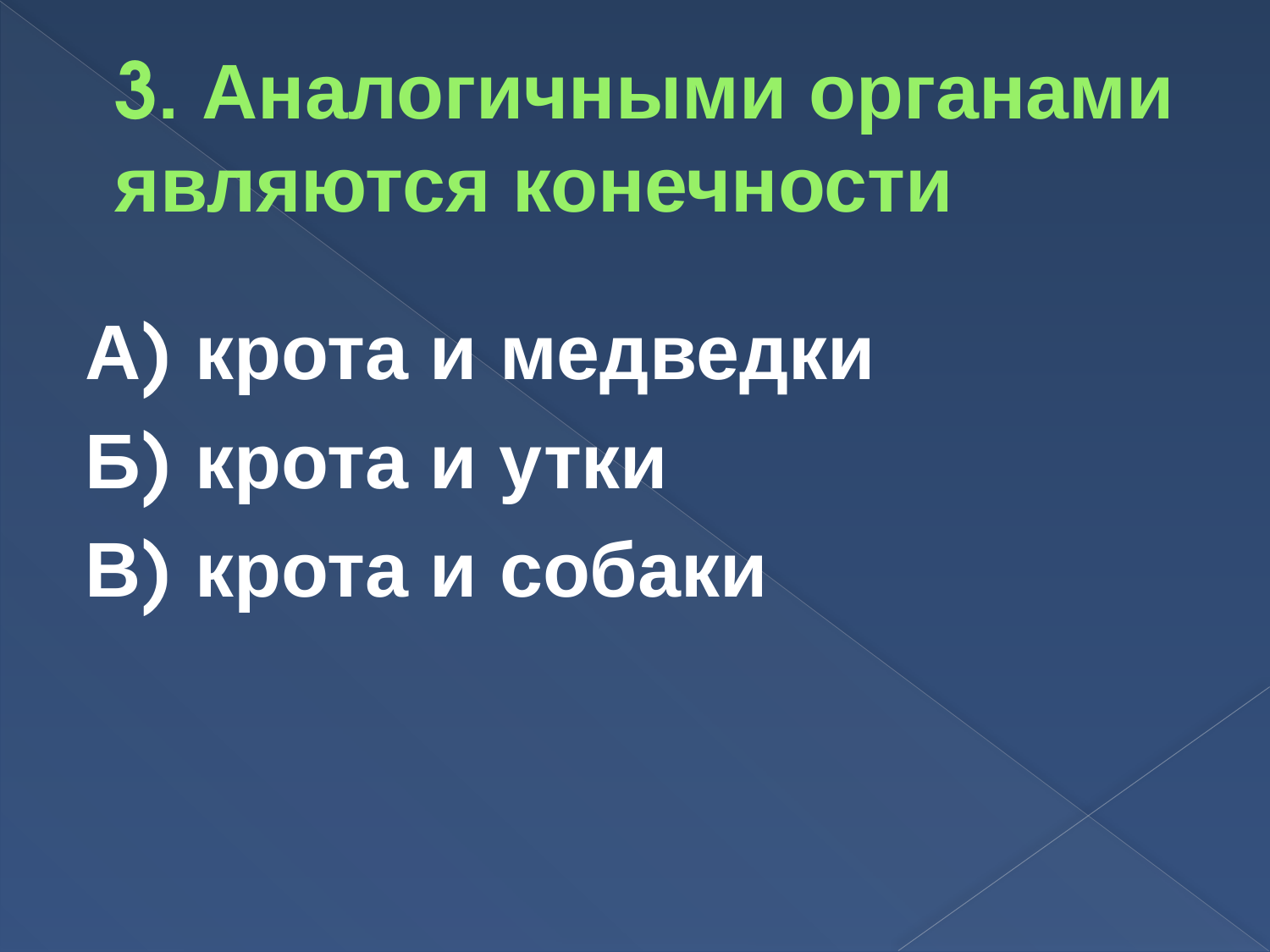

# 3. Аналогичными органами являются конечности
А) крота и медведки
Б) крота и утки
В) крота и собаки